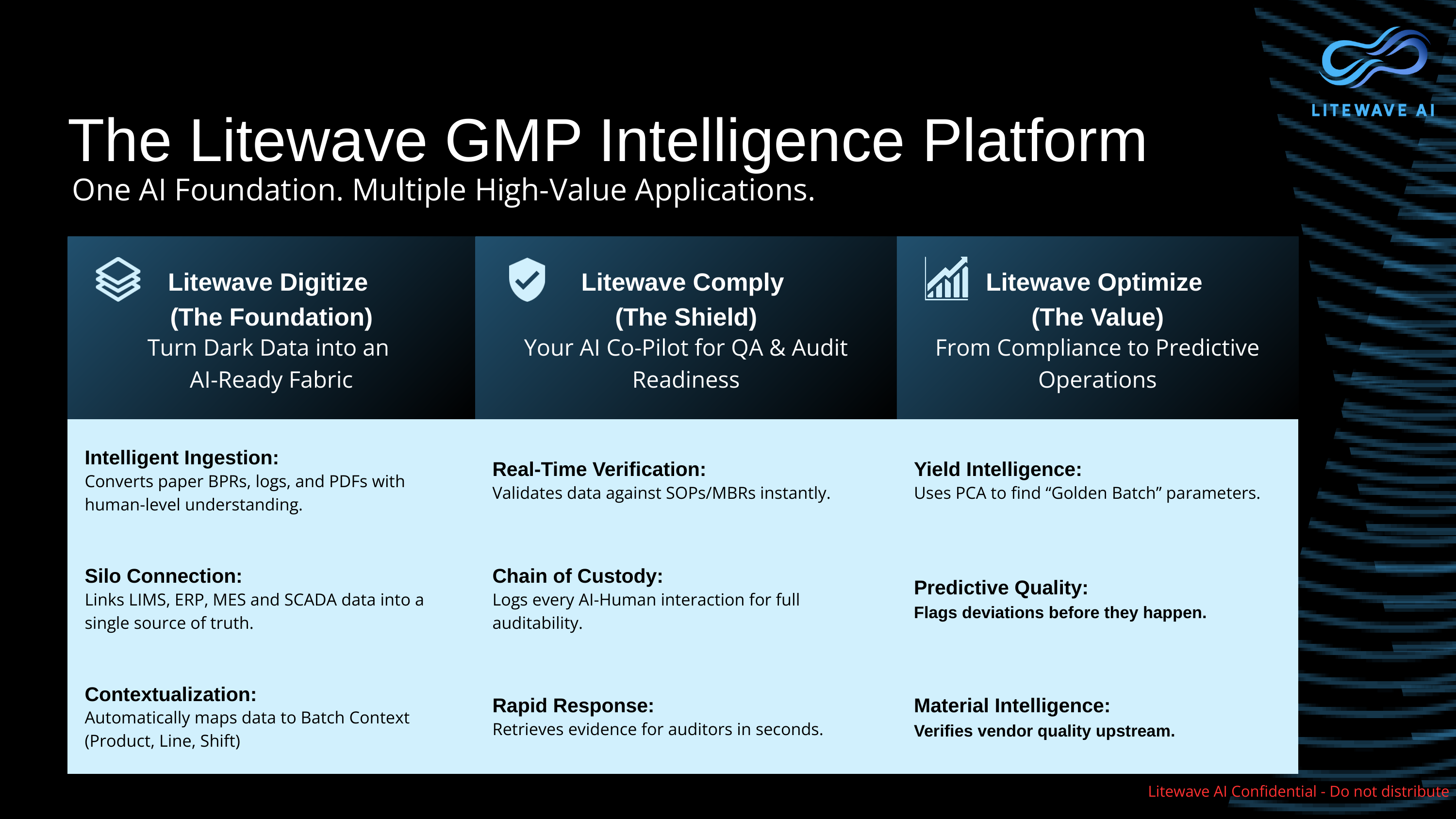

The Litewave GMP Intelligence Platform
One AI Foundation. Multiple High-Value Applications.

| Litewave Digitize (The Foundation) Turn Dark Data into an AI-Ready Fabric | Litewave Comply (The Shield) Your AI Co-Pilot for QA & Audit Readiness | Litewave Optimize (The Value) From Compliance to Predictive Operations |
| --- | --- | --- |
| Intelligent Ingestion: Converts paper BPRs, logs, and PDFs with human-level understanding. | Real-Time Verification: Validates data against SOPs/MBRs instantly. | Yield Intelligence: Uses PCA to find “Golden Batch” parameters. |
| Silo Connection: Links LIMS, ERP, MES and SCADA data into a single source of truth. | Chain of Custody: Logs every AI-Human interaction for full auditability. | Predictive Quality: Flags deviations before they happen. |
| Contextualization: Automatically maps data to Batch Context (Product, Line, Shift) | Rapid Response: Retrieves evidence for auditors in seconds. | Material Intelligence: Verifies vendor quality upstream. |

Litewave AI Confidential - Do not distribute